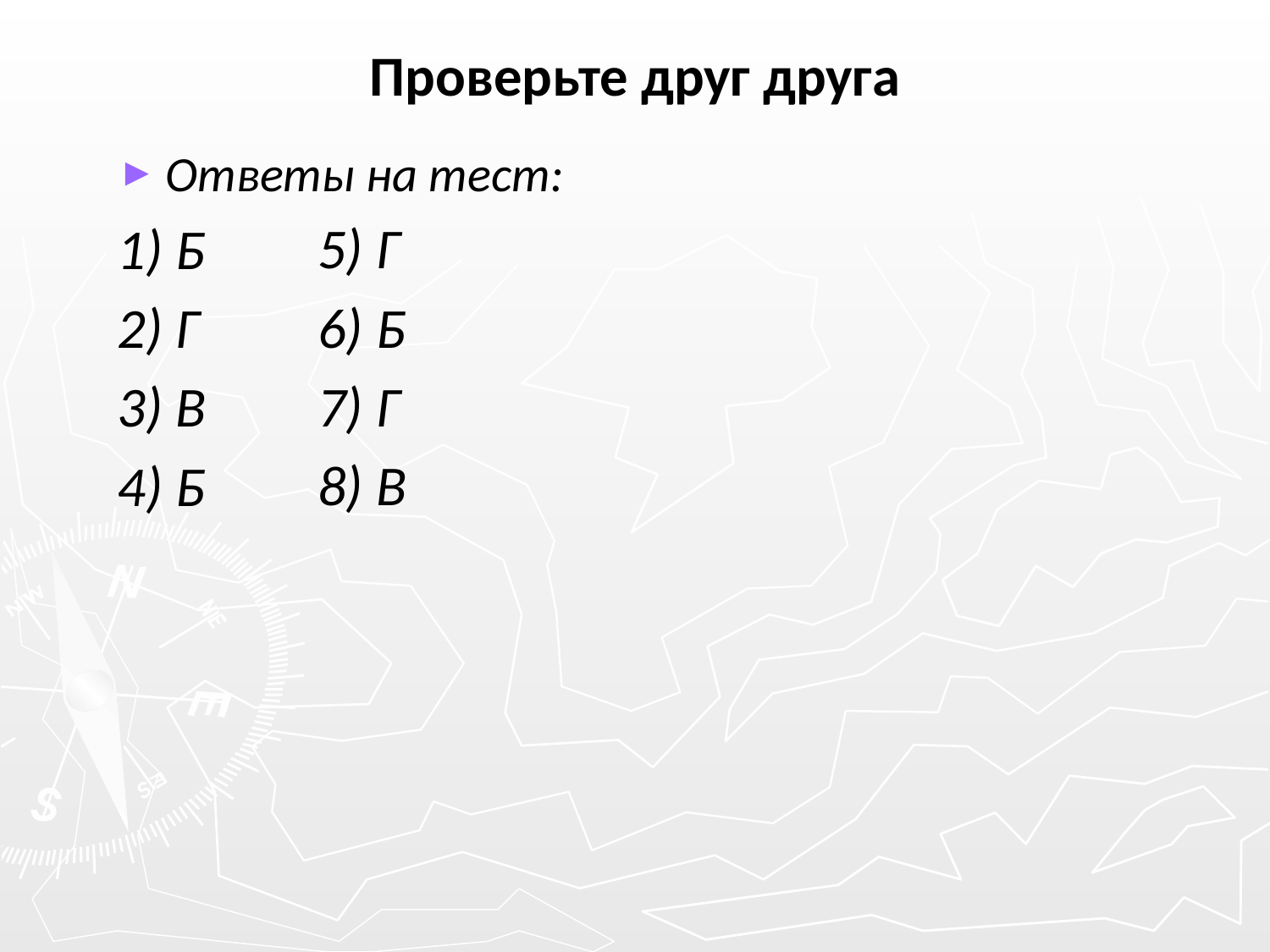

# Проверьте друг друга
Ответы на тест:
1) Б
2) Г
3) В
4) Б

5) Г
6) Б
7) Г
8) В